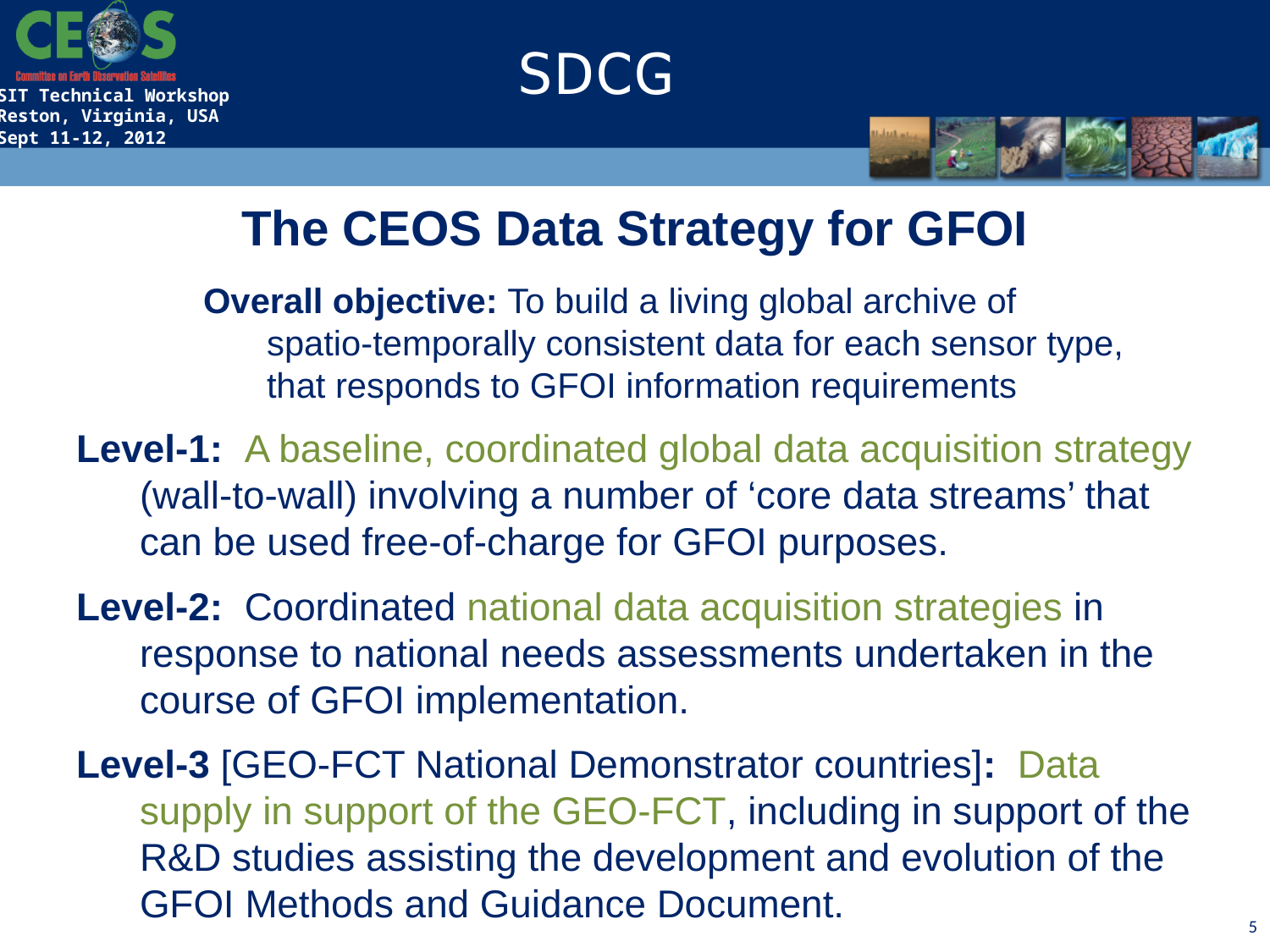

SDCG
The CEOS Data Strategy for GFOI
Overall objective: To build a living global archive of        spatio-temporally consistent data for each sensor type,  that responds to GFOI information requirements
Level-1:  A baseline, coordinated global data acquisition strategy (wall-to-wall) involving a number of ‘core data streams’ that can be used free-of-charge for GFOI purposes.
Level-2:  Coordinated national data acquisition strategies in response to national needs assessments undertaken in the course of GFOI implementation.
Level-3 [GEO-FCT National Demonstrator countries]:  Data supply in support of the GEO-FCT, including in support of the R&D studies assisting the development and evolution of the GFOI Methods and Guidance Document.

5